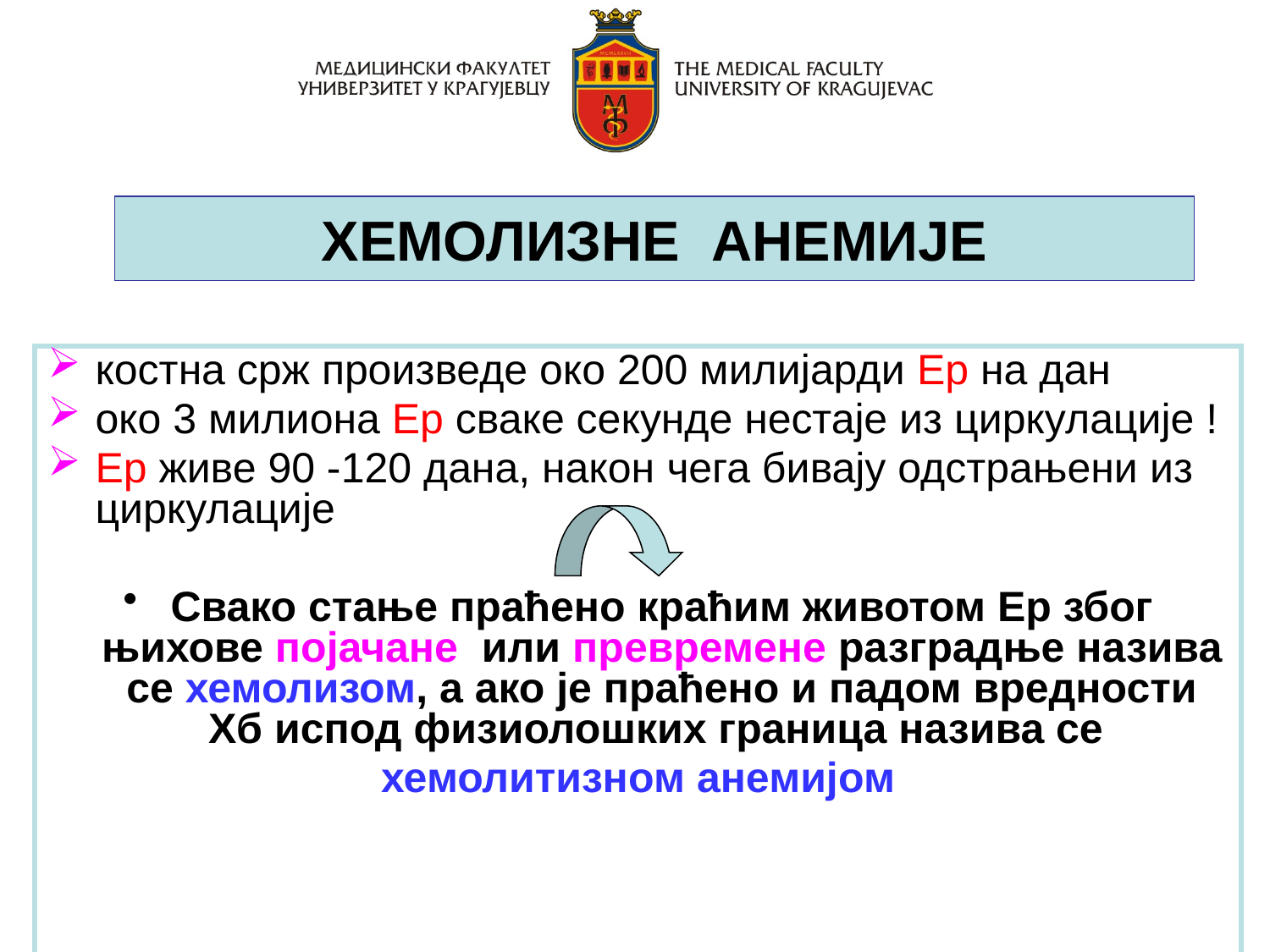

ХЕМОЛИЗНЕ  АНЕМИЈЕ
костна срж произведе око 200 милијарди Ер на дан
око 3 милиона Ер сваке секунде нестаје из циркулације !
Ер живе 90 -120 дана, након чега бивају одстрањени из циркулације

Свако стање праћено краћим животом Ер због њихове појачане  или превремене разградње назива се хемолизом, а ако је праћено и падом вредности Хб испод физиолошких граница назива се
хемолитизном анемијом